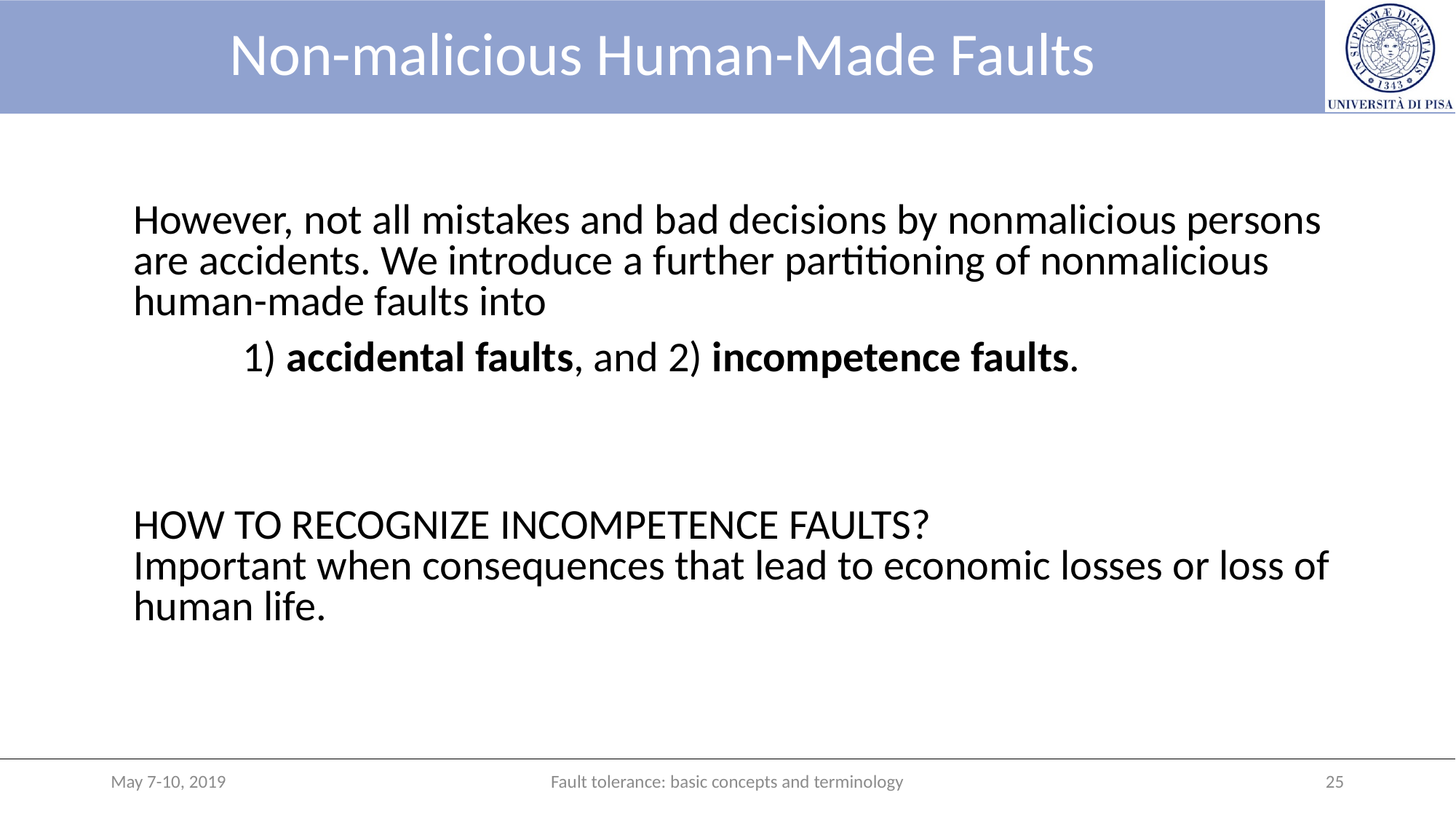

# Non-malicious Human-Made Faults
However, not all mistakes and bad decisions by nonmalicious persons are accidents. We introduce a further partitioning of nonmalicious human-made faults into
	1) accidental faults, and 2) incompetence faults.

HOW TO RECOGNIZE INCOMPETENCE FAULTS?
Important when consequences that lead to economic losses or loss of human life.

May 7-10, 2019
Fault tolerance: basic concepts and terminology
25